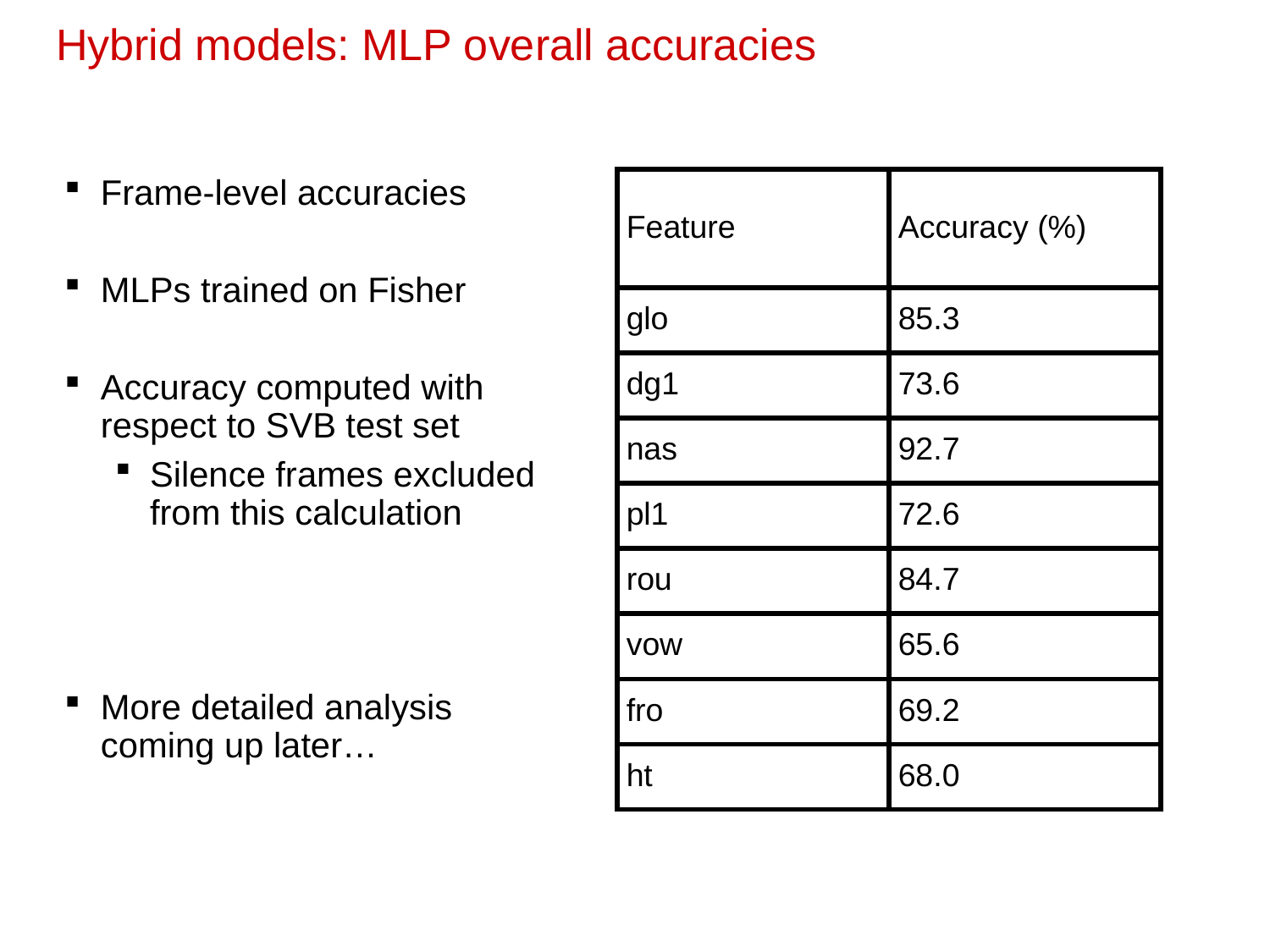

# Hybrid models: MLP overall accuracies
Frame-level accuracies

MLPs trained on Fisher

Accuracy computed with respect to SVB test set
Silence frames excluded from this calculation

More detailed analysis coming up later…
| Feature | Accuracy (%) |
| --- | --- |
| glo | 85.3 |
| dg1 | 73.6 |
| nas | 92.7 |
| pl1 | 72.6 |
| rou | 84.7 |
| vow | 65.6 |
| fro | 69.2 |
| ht | 68.0 |